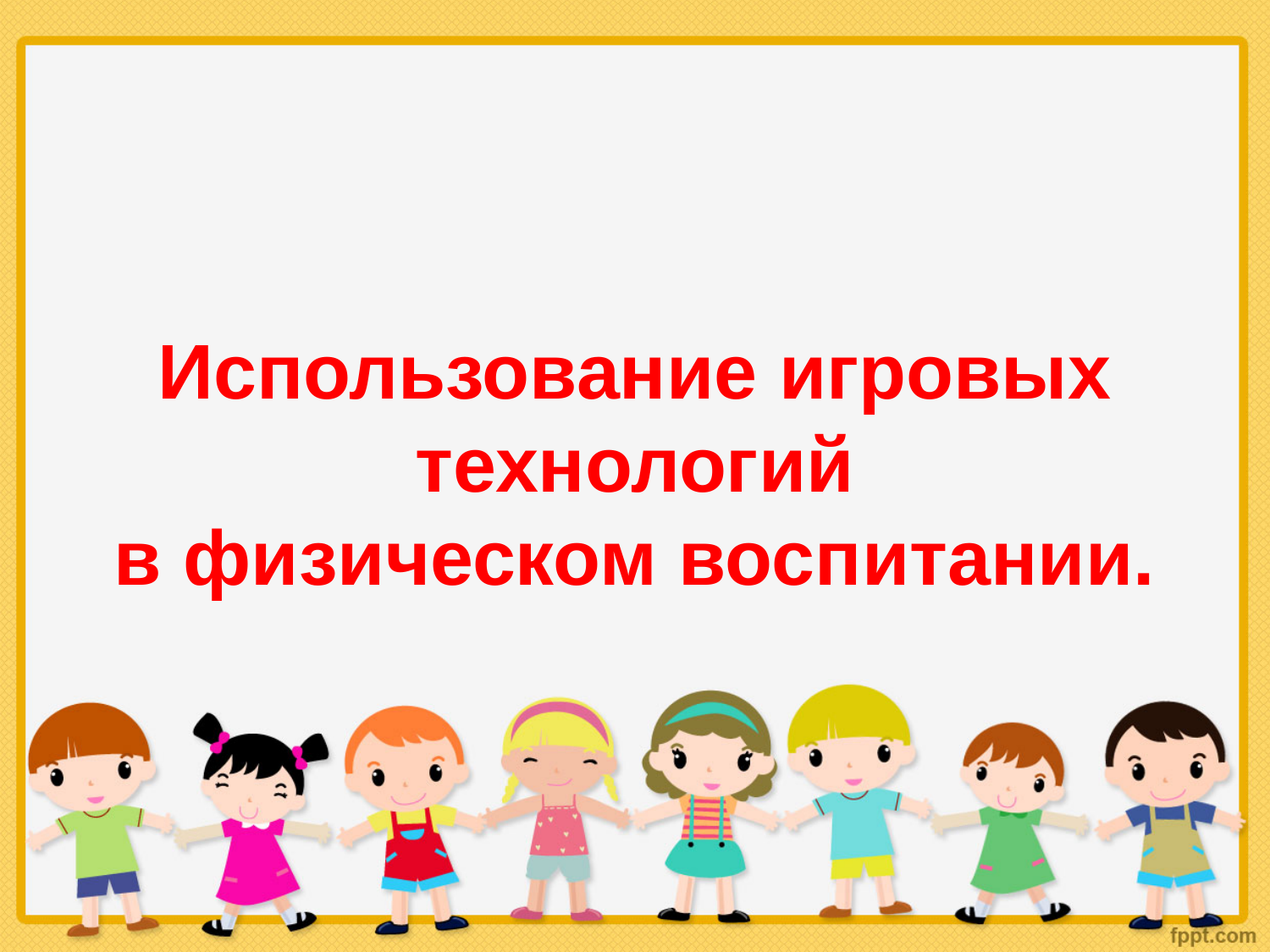

# Использование игровых технологий в физическом воспитании.